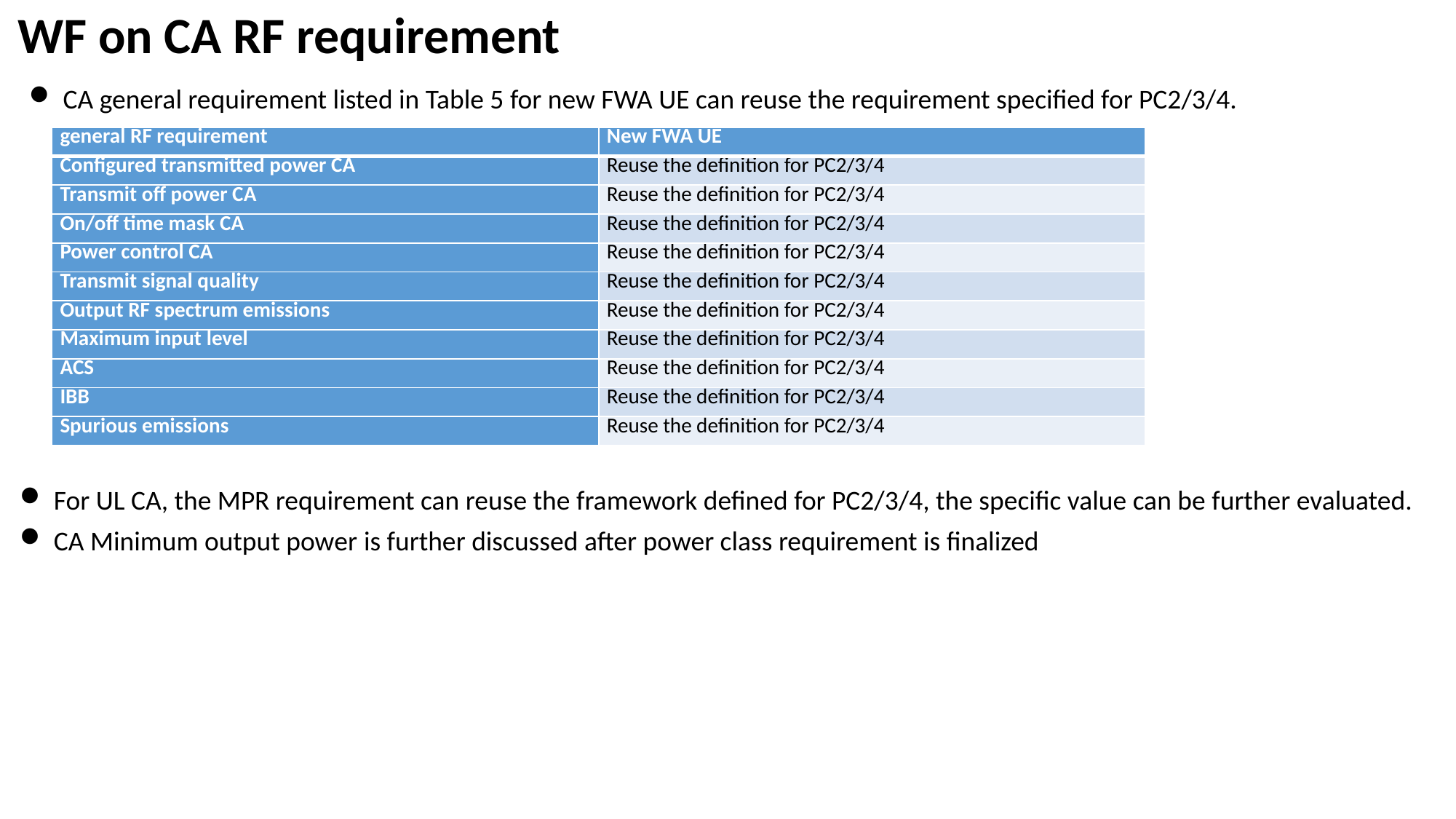

# WF on CA RF requirement
CA general requirement listed in Table 5 for new FWA UE can reuse the requirement specified for PC2/3/4.

| general RF requirement | New FWA UE |
| --- | --- |
| Configured transmitted power CA | Reuse the definition for PC2/3/4 |
| Transmit off power CA | Reuse the definition for PC2/3/4 |
| On/off time mask CA | Reuse the definition for PC2/3/4 |
| Power control CA | Reuse the definition for PC2/3/4 |
| Transmit signal quality | Reuse the definition for PC2/3/4 |
| Output RF spectrum emissions | Reuse the definition for PC2/3/4 |
| Maximum input level | Reuse the definition for PC2/3/4 |
| ACS | Reuse the definition for PC2/3/4 |
| IBB | Reuse the definition for PC2/3/4 |
| Spurious emissions | Reuse the definition for PC2/3/4 |
For UL CA, the MPR requirement can reuse the framework defined for PC2/3/4, the specific value can be further evaluated.
CA Minimum output power is further discussed after power class requirement is finalized